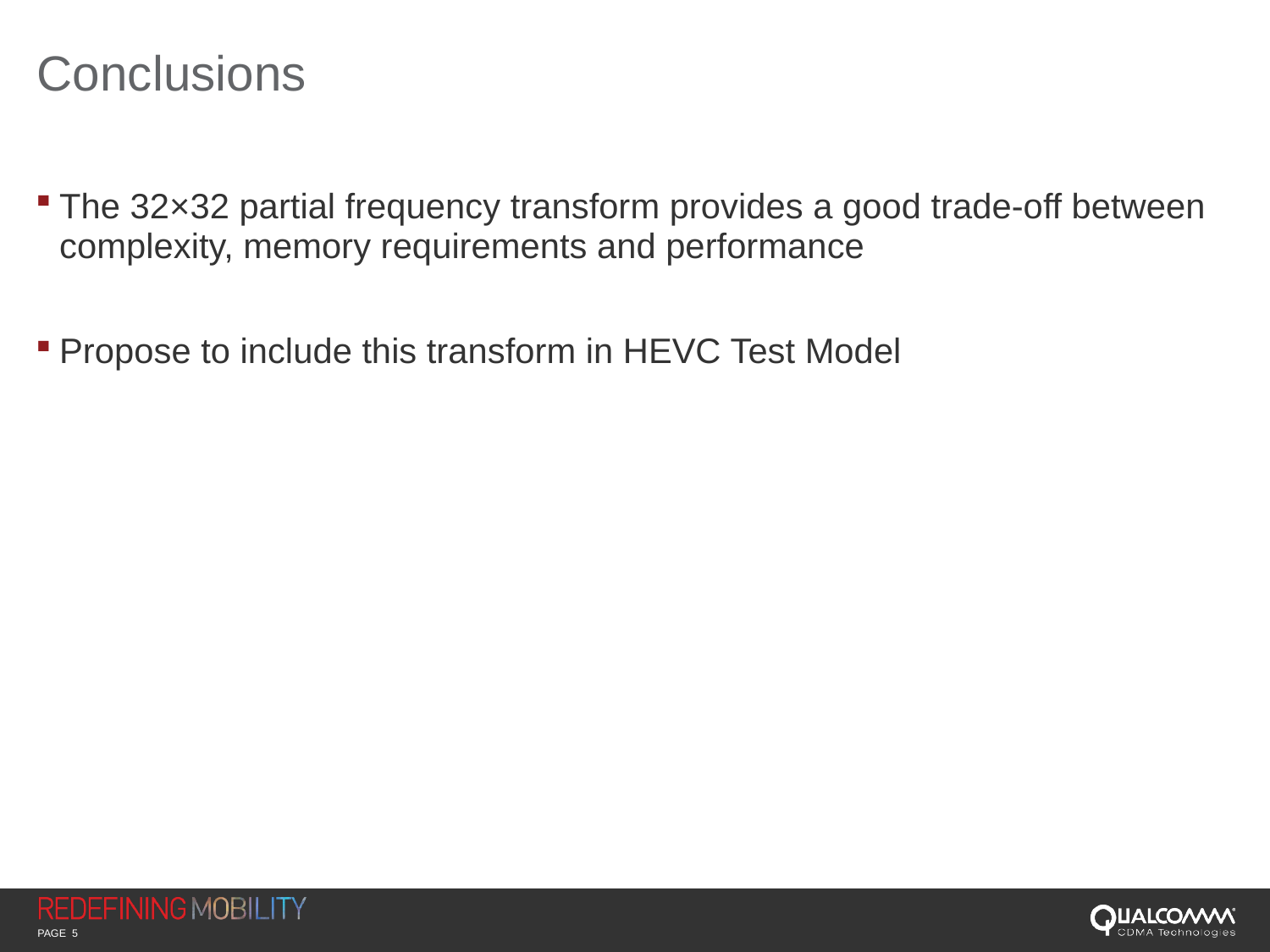

# Conclusions

The 32×32 partial frequency transform provides a good trade-off between complexity, memory requirements and performance

Propose to include this transform in HEVC Test Model